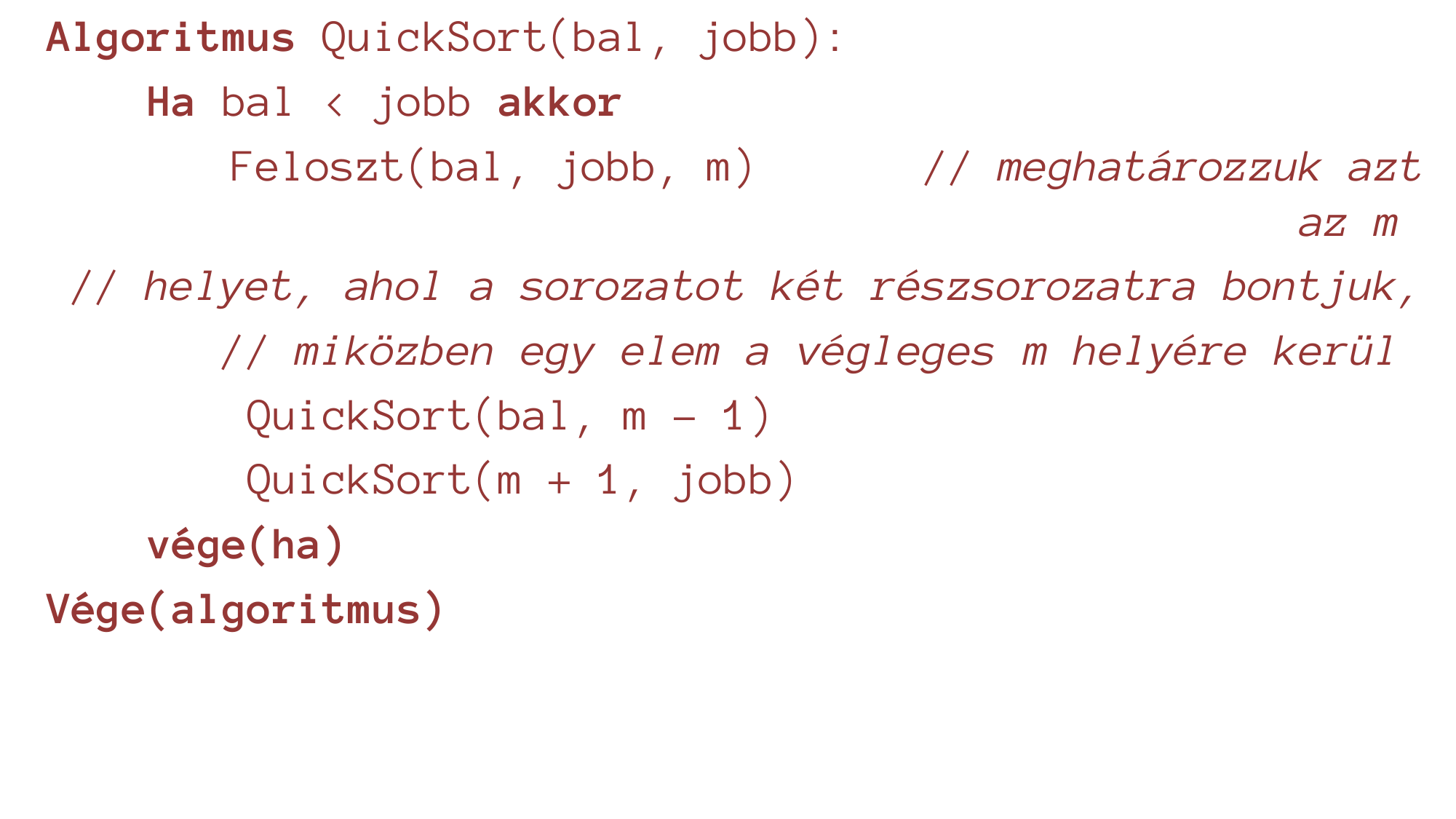

Algoritmus QuickSort(bal, jobb):
    Ha bal < jobb akkor
       Feloszt(bal, jobb, m)  	   		// meghatározzuk azt az m
// helyet, ahol a sorozatot két részsorozatra bontjuk,
// miközben egy elem a végleges m helyére kerül
        QuickSort(bal, m - 1)
        QuickSort(m + 1, jobb)
    vége(ha)
Vége(algoritmus)